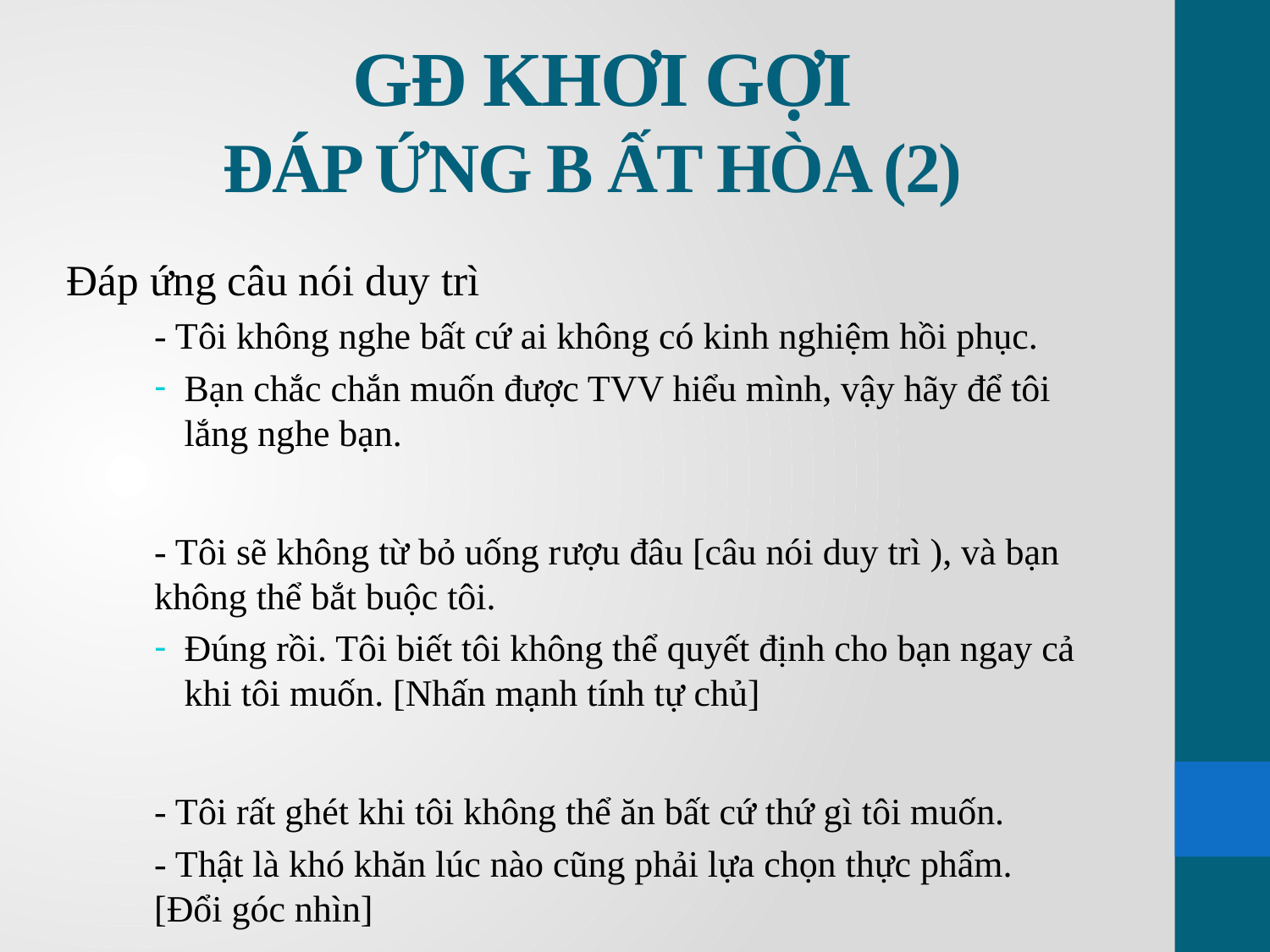

# GĐ KHƠI GỢI ĐÁP ỨNG B ẤT HÒA (2)
Đáp ứng câu nói duy trì
- Tôi không nghe bất cứ ai không có kinh nghiệm hồi phục.
Bạn chắc chắn muốn được TVV hiểu mình, vậy hãy để tôi lắng nghe bạn.

- Tôi sẽ không từ bỏ uống rượu đâu [câu nói duy trì ), và bạn không thể bắt buộc tôi.
Đúng rồi. Tôi biết tôi không thể quyết định cho bạn ngay cả khi tôi muốn. [Nhấn mạnh tính tự chủ]

- Tôi rất ghét khi tôi không thể ăn bất cứ thứ gì tôi muốn.
- Thật là khó khăn lúc nào cũng phải lựa chọn thực phẩm. [Đổi góc nhìn]